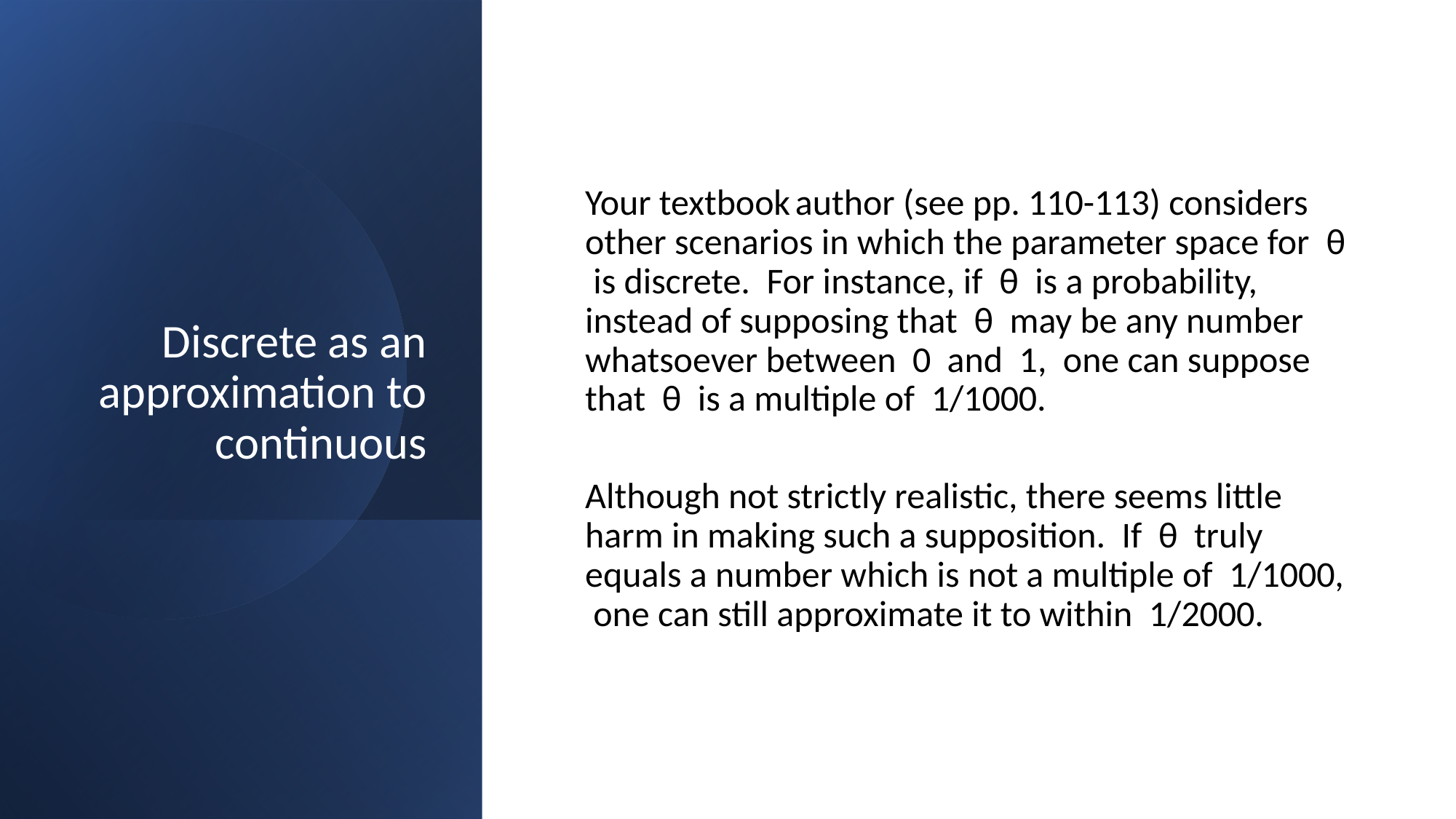

# Discrete as an approximation to continuous
Your textbook author (see pp. 110-113) considers other scenarios in which the parameter space for  θ  is discrete.  For instance, if  θ  is a probability, instead of supposing that  θ  may be any number whatsoever between  0  and  1,  one can suppose that  θ  is a multiple of  1/1000.

Although not strictly realistic, there seems little harm in making such a supposition.  If  θ  truly equals a number which is not a multiple of  1/1000,  one can still approximate it to within  1/2000.